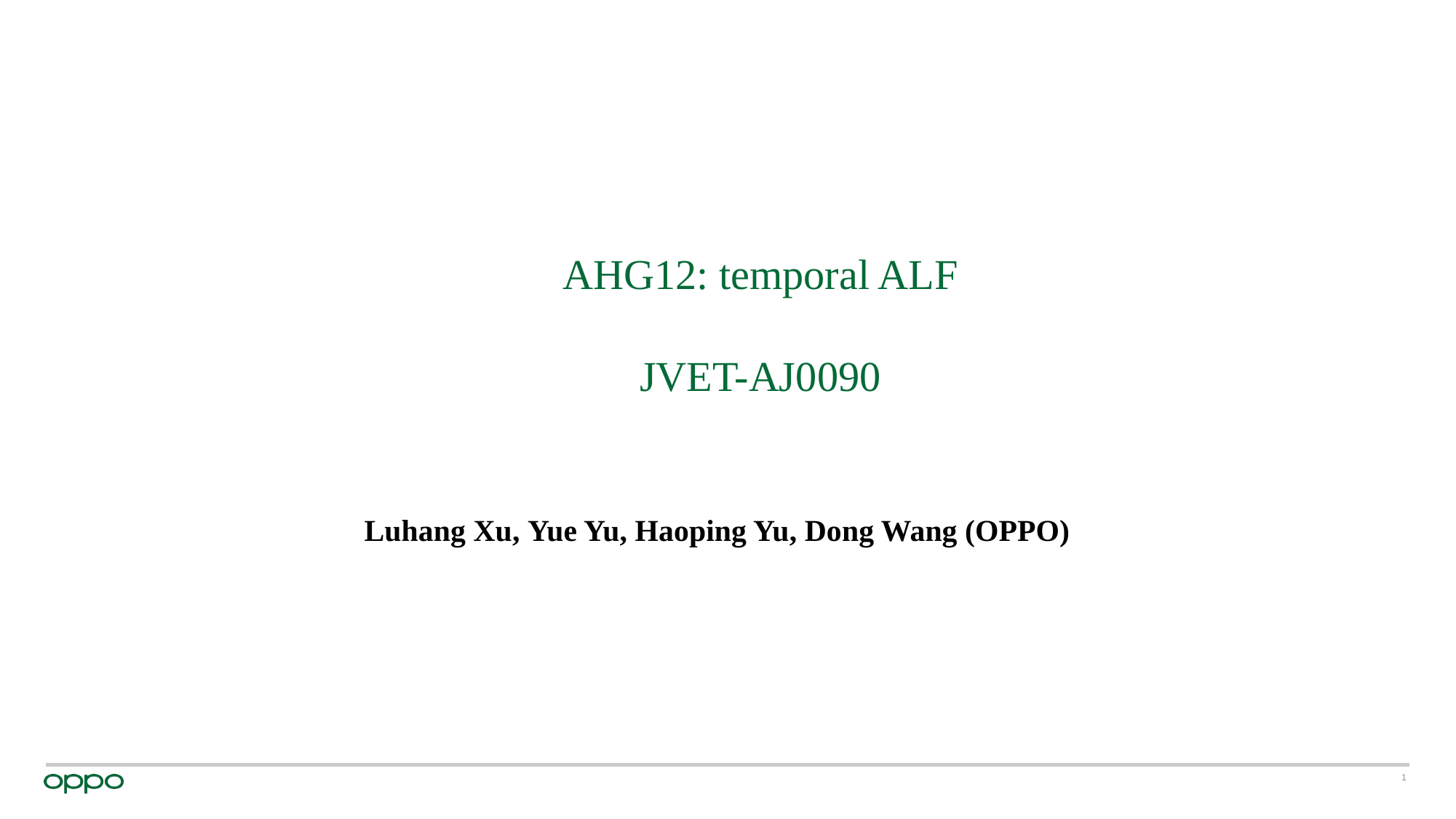

# AHG12: temporal ALF JVET-AJ0090
Luhang Xu, Yue Yu, Haoping Yu, Dong Wang (OPPO)